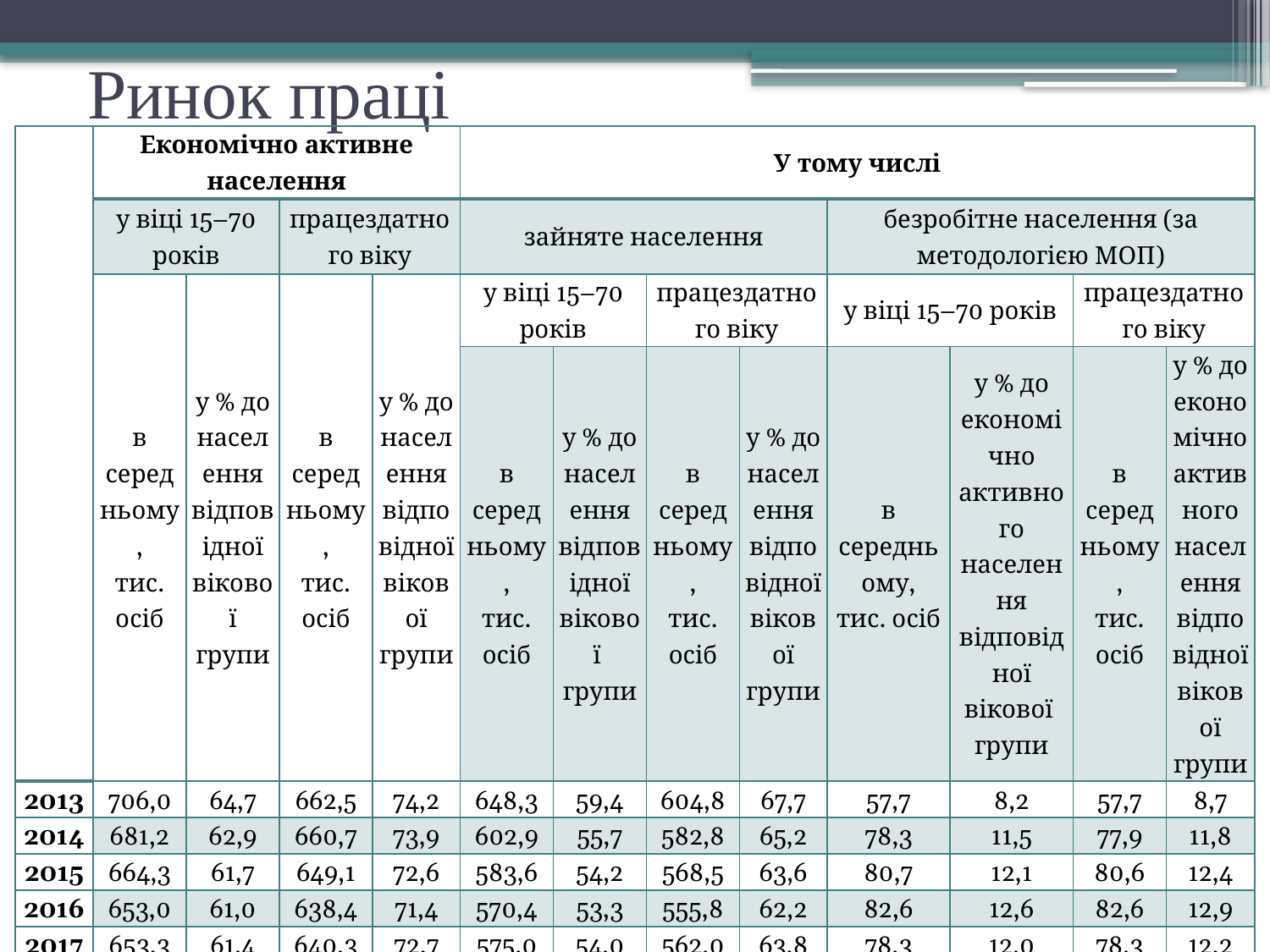

# Ринок праці
|  | Економічно активне населення |  |  |  | У тому числі |  |  |  |  |  |  |  |
| --- | --- | --- | --- | --- | --- | --- | --- | --- | --- | --- | --- | --- |
|  | у віці 15–70 років |  | працездатного віку |  | зайняте населення |  |  |  | безробітне населення (за методологією МОП) |  |  |  |
|  | в середньому, тис. осіб | у % до населення відповідної вікової групи | в середньому, тис. осіб | у % до населення відповідної вікової групи | у віці 15–70 років |  | працездатного віку |  | у віці 15–70 років |  | працездатного віку |  |
|  |  |  |  |  | в середньому, тис. осіб | у % до населення відповідної вікової  групи | в середньому, тис. осіб | у % до населення відповідної вікової групи | в середньому, тис. осіб | у % до економічно активного населення відповідної вікової  групи | в середньому, тис. осіб | у % до економічно активного населення відповідної вікової групи |
| 2013 | 706,0 | 64,7 | 662,5 | 74,2 | 648,3 | 59,4 | 604,8 | 67,7 | 57,7 | 8,2 | 57,7 | 8,7 |
| 2014 | 681,2 | 62,9 | 660,7 | 73,9 | 602,9 | 55,7 | 582,8 | 65,2 | 78,3 | 11,5 | 77,9 | 11,8 |
| 2015 | 664,3 | 61,7 | 649,1 | 72,6 | 583,6 | 54,2 | 568,5 | 63,6 | 80,7 | 12,1 | 80,6 | 12,4 |
| 2016 | 653,0 | 61,0 | 638,4 | 71,4 | 570,4 | 53,3 | 555,8 | 62,2 | 82,6 | 12,6 | 82,6 | 12,9 |
| 2017 | 653,3 | 61,4 | 640,3 | 72,7 | 575,0 | 54,0 | 562,0 | 63,8 | 78,3 | 12,0 | 78,3 | 12,2 |
| 2018 | 653,9 | 62,0 | 638,6 | 73,6 | 580,6 | 55,1 | 565,3 | 65,2 | 73,3 | 11,2 | 73,3 | 11,5 |